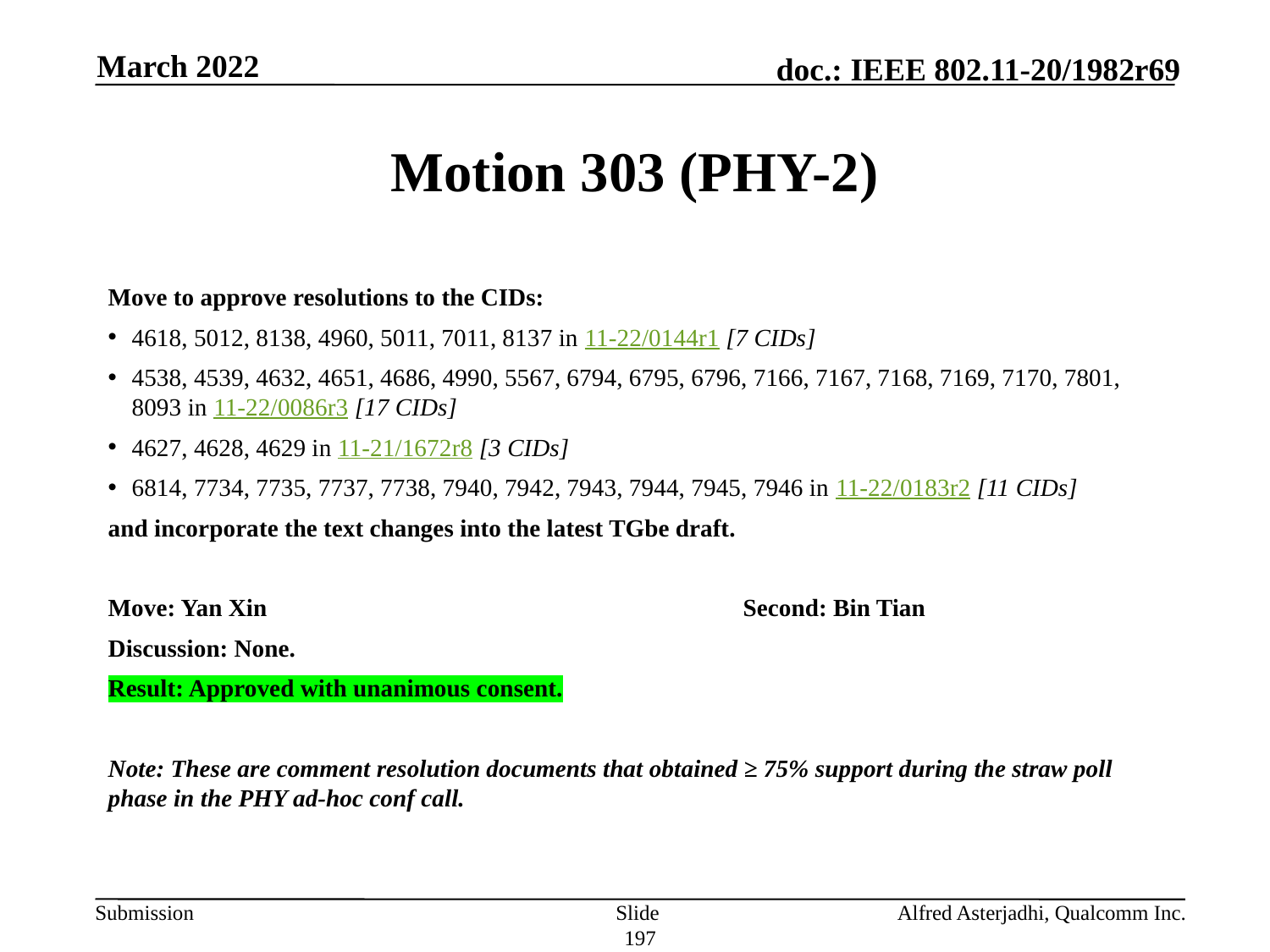

March 2022
# Motion 303 (PHY-2)
Move to approve resolutions to the CIDs:
4618, 5012, 8138, 4960, 5011, 7011, 8137 in 11-22/0144r1 [7 CIDs]
4538, 4539, 4632, 4651, 4686, 4990, 5567, 6794, 6795, 6796, 7166, 7167, 7168, 7169, 7170, 7801, 8093 in 11-22/0086r3 [17 CIDs]
4627, 4628, 4629 in 11-21/1672r8 [3 CIDs]
6814, 7734, 7735, 7737, 7738, 7940, 7942, 7943, 7944, 7945, 7946 in 11-22/0183r2 [11 CIDs]
and incorporate the text changes into the latest TGbe draft.

Move: Yan Xin				Second: Bin Tian
Discussion: None.
Result: Approved with unanimous consent.

Note: These are comment resolution documents that obtained ≥ 75% support during the straw poll phase in the PHY ad-hoc conf call.

Slide 197
Alfred Asterjadhi, Qualcomm Inc.